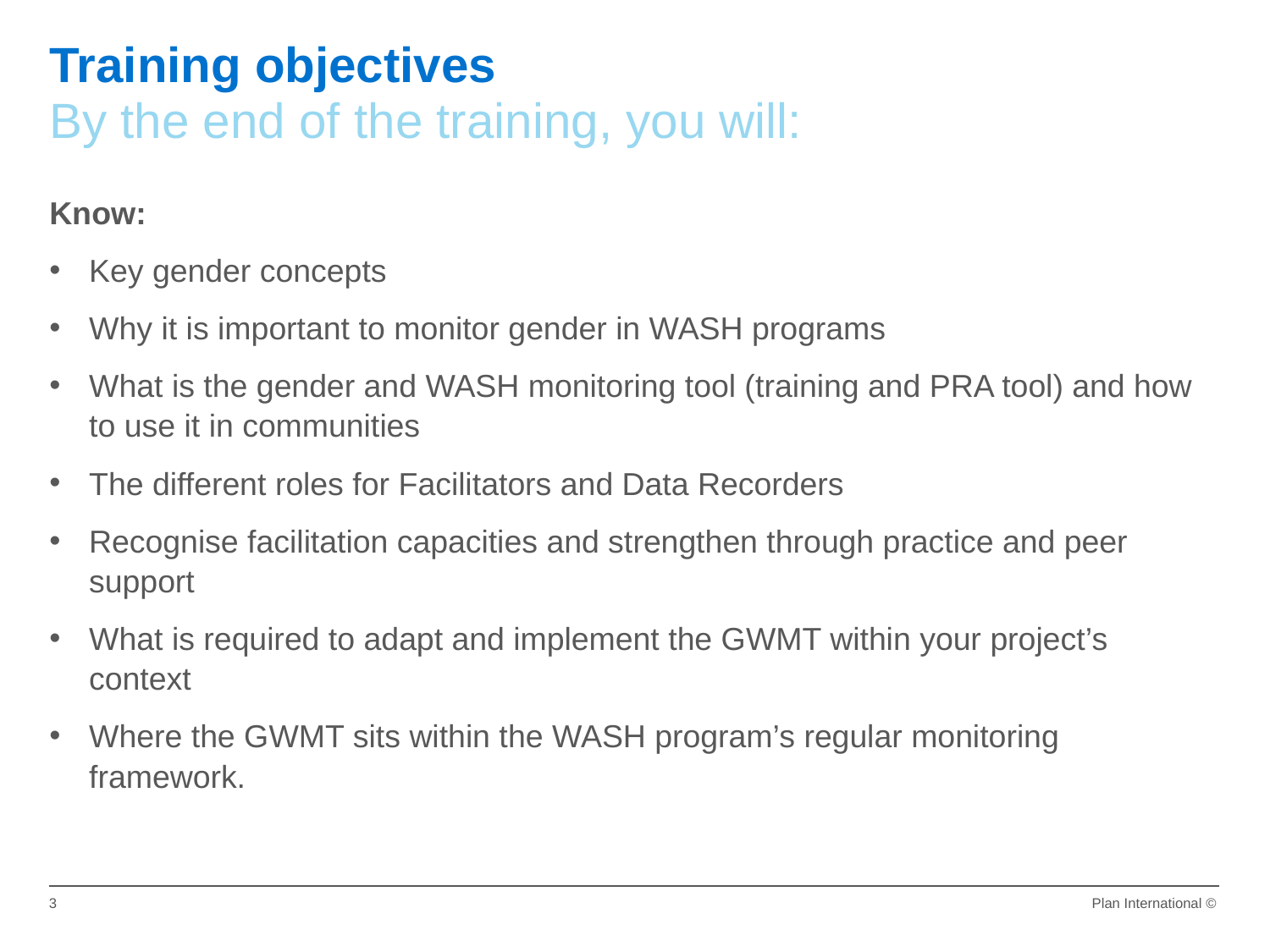

Training objectives
By the end of the training, you will:
Know:
Key gender concepts
Why it is important to monitor gender in WASH programs
What is the gender and WASH monitoring tool (training and PRA tool) and how to use it in communities
The different roles for Facilitators and Data Recorders
Recognise facilitation capacities and strengthen through practice and peer support
What is required to adapt and implement the GWMT within your project’s context
Where the GWMT sits within the WASH program’s regular monitoring framework.

3